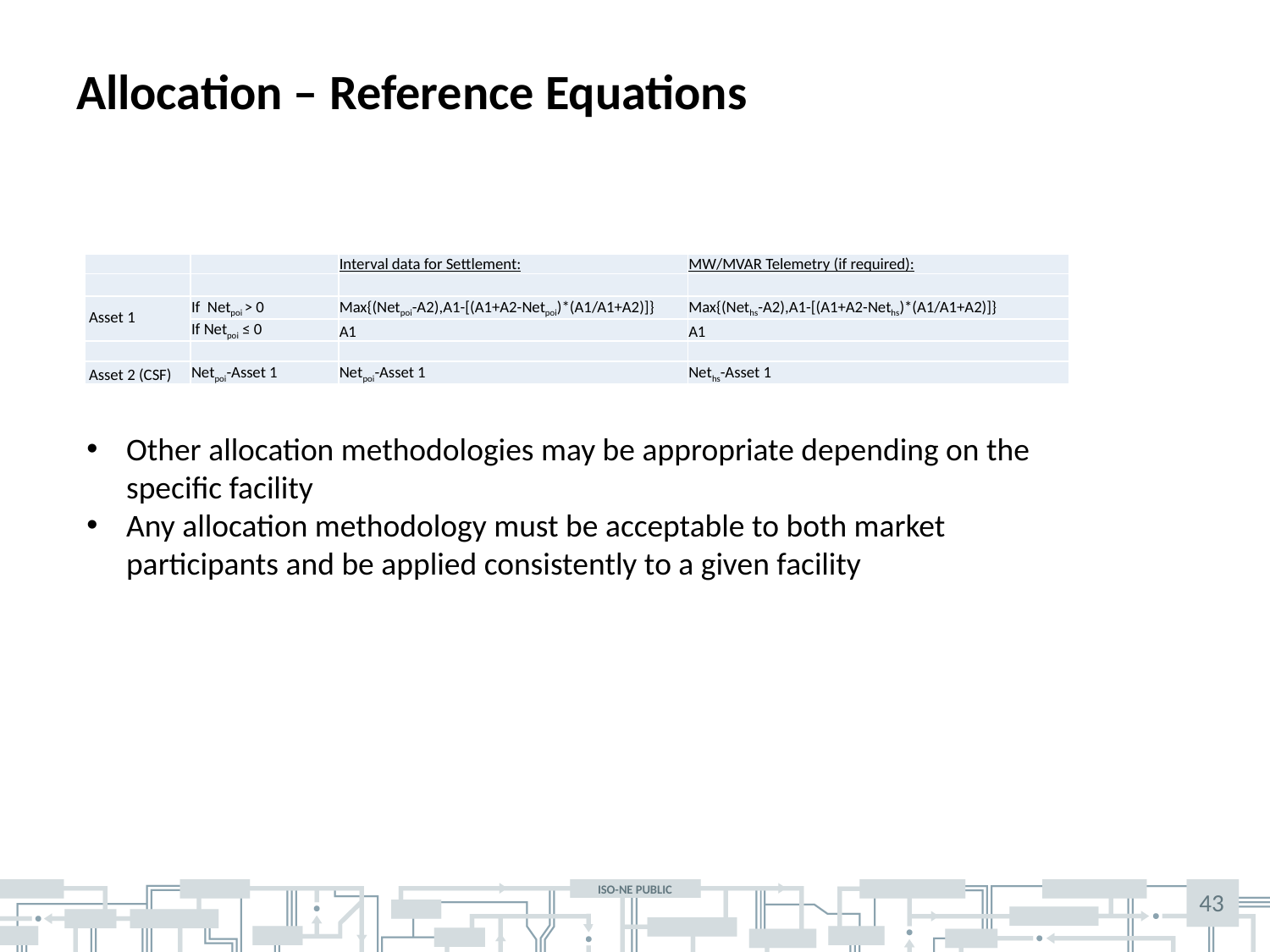

# Allocation – Reference Equations
|  |  | Interval data for Settlement: | MW/MVAR Telemetry (if required): |
| --- | --- | --- | --- |
|  |  |  |  |
| Asset 1 | If Netpoi > 0 | Max{(Netpoi-A2),A1-[(A1+A2-Netpoi)\*(A1/A1+A2)]} | Max{(Neths-A2),A1-[(A1+A2-Neths)\*(A1/A1+A2)]} |
|  | If Netpoi ≤ 0 | A1 | A1 |
|  |  |  |  |
| Asset 2 (CSF) | Netpoi-Asset 1 | Netpoi-Asset 1 | Neths-Asset 1 |
Other allocation methodologies may be appropriate depending on the specific facility
Any allocation methodology must be acceptable to both market participants and be applied consistently to a given facility
43